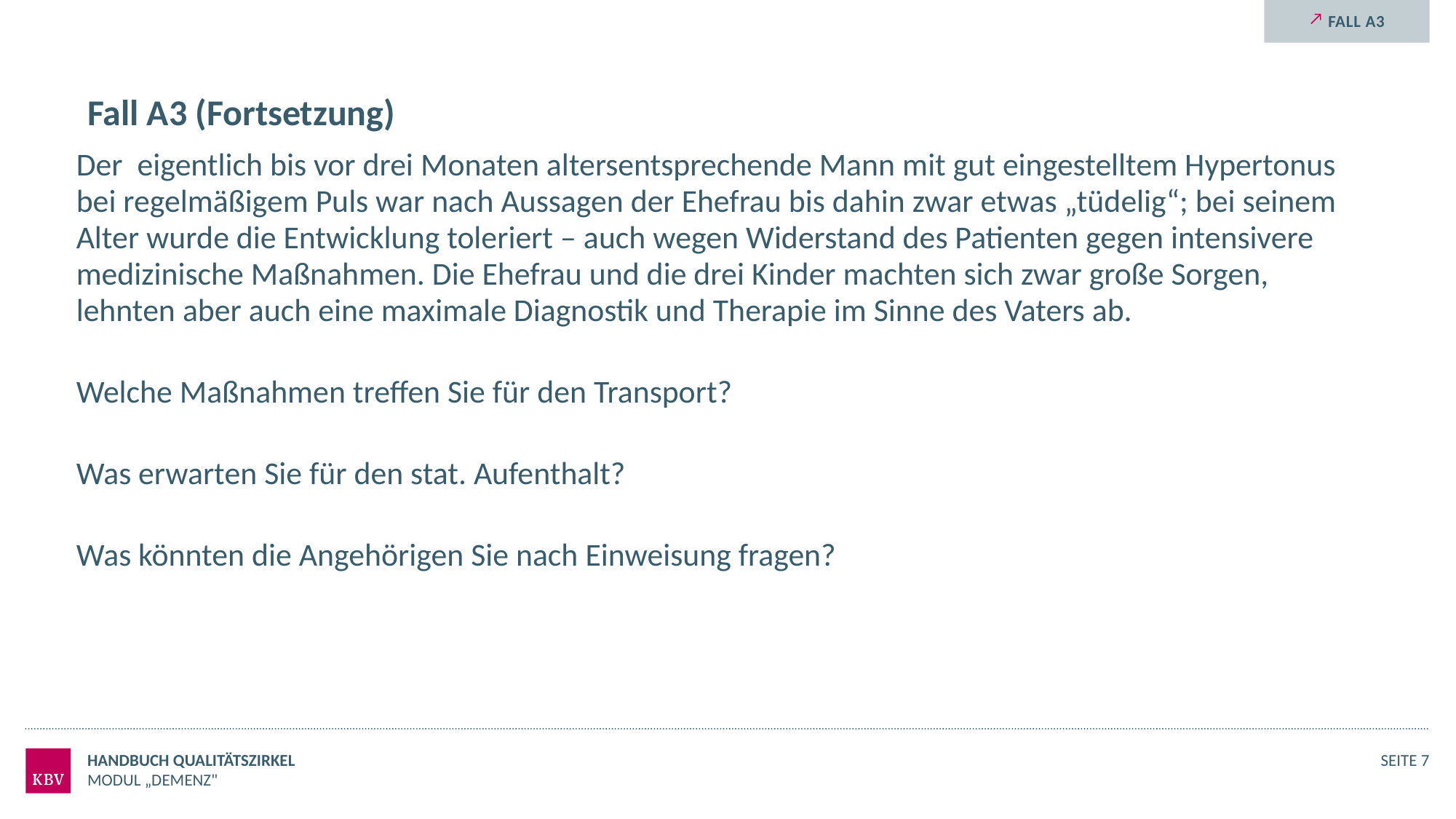

Fall A3
# Fall A3 (Fortsetzung)
Der  eigentlich bis vor drei Monaten altersentsprechende Mann mit gut eingestelltem Hypertonus bei regelmäßigem Puls war nach Aussagen der Ehefrau bis dahin zwar etwas „tüdelig“; bei seinem Alter wurde die Entwicklung toleriert – auch wegen Widerstand des Patienten gegen intensivere medizinische Maßnahmen. Die Ehefrau und die drei Kinder machten sich zwar große Sorgen, lehnten aber auch eine maximale Diagnostik und Therapie im Sinne des Vaters ab.

Welche Maßnahmen treffen Sie für den Transport?

Was erwarten Sie für den stat. Aufenthalt?

Was könnten die Angehörigen Sie nach Einweisung fragen?

Handbuch Qualitätszirkel
Seite 7
Modul „Demenz"